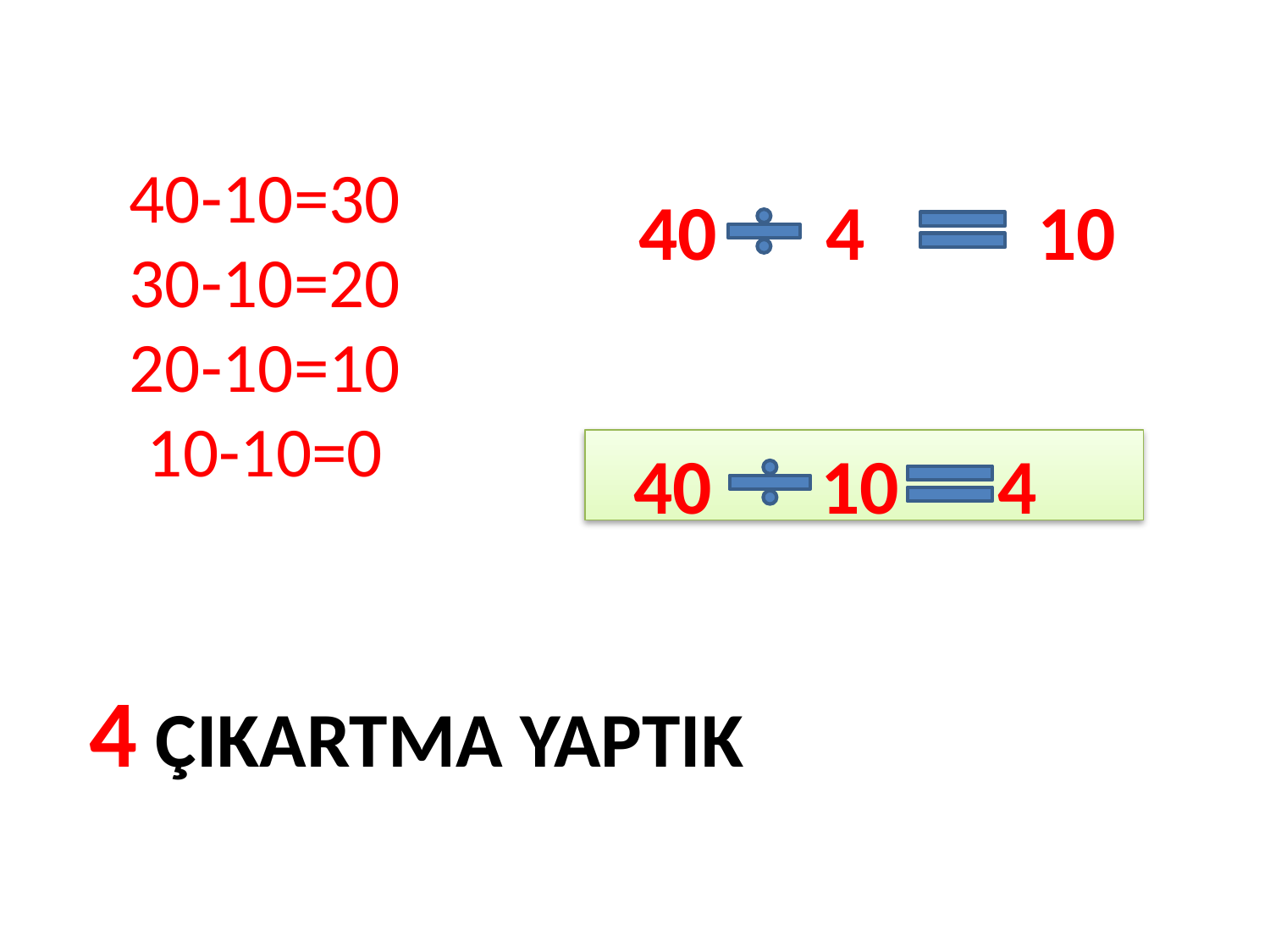

40-10=30
30-10=20
20-10=10
10-10=0
40
4
10

40
10
4

4 ÇIKARTMA YAPTIK